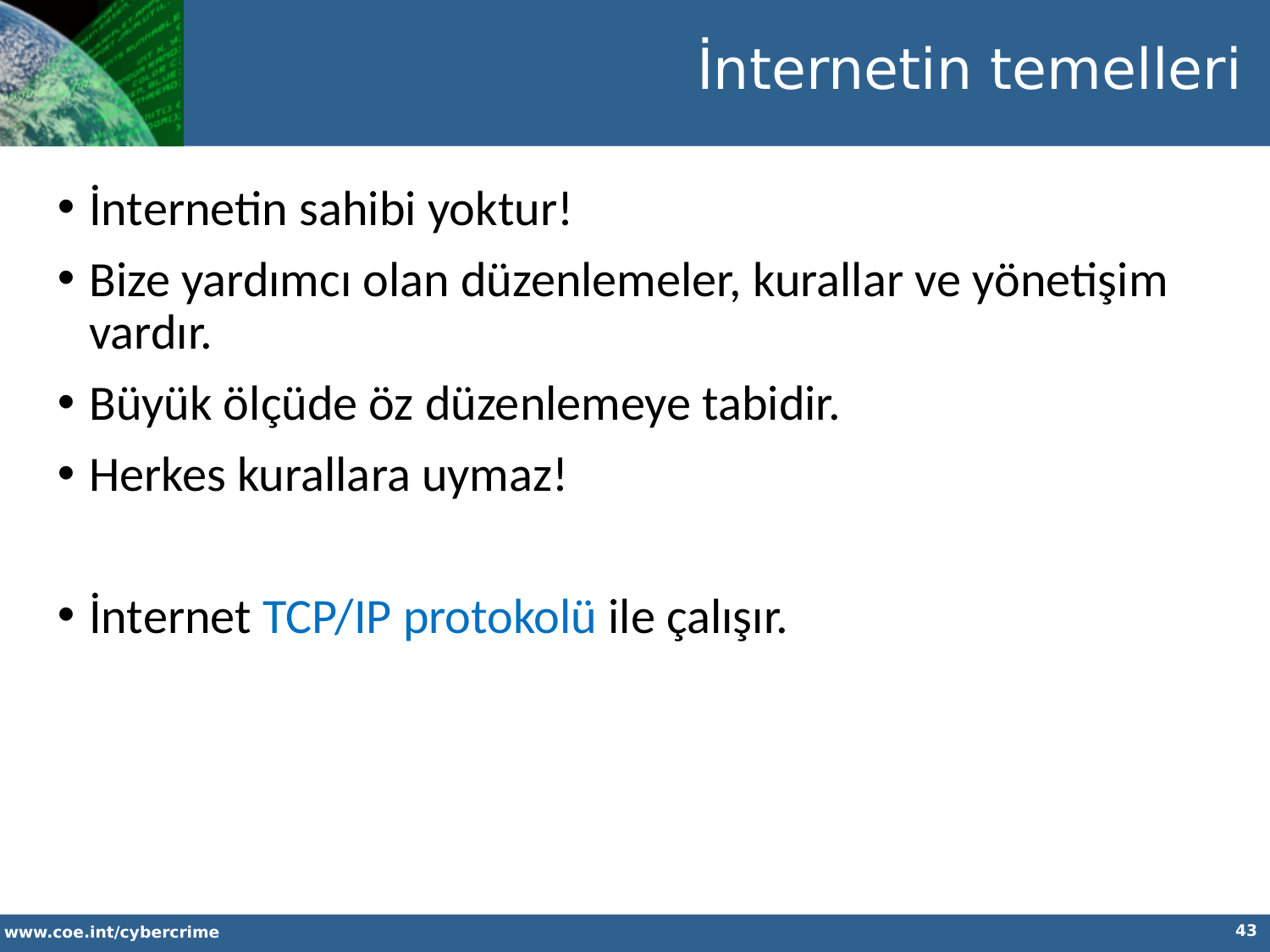

İnternetin temelleri
İnternetin sahibi yoktur!
Bize yardımcı olan düzenlemeler, kurallar ve yönetişim vardır.
Büyük ölçüde öz düzenlemeye tabidir.
Herkes kurallara uymaz!

İnternet TCP/IP protokolü ile çalışır.